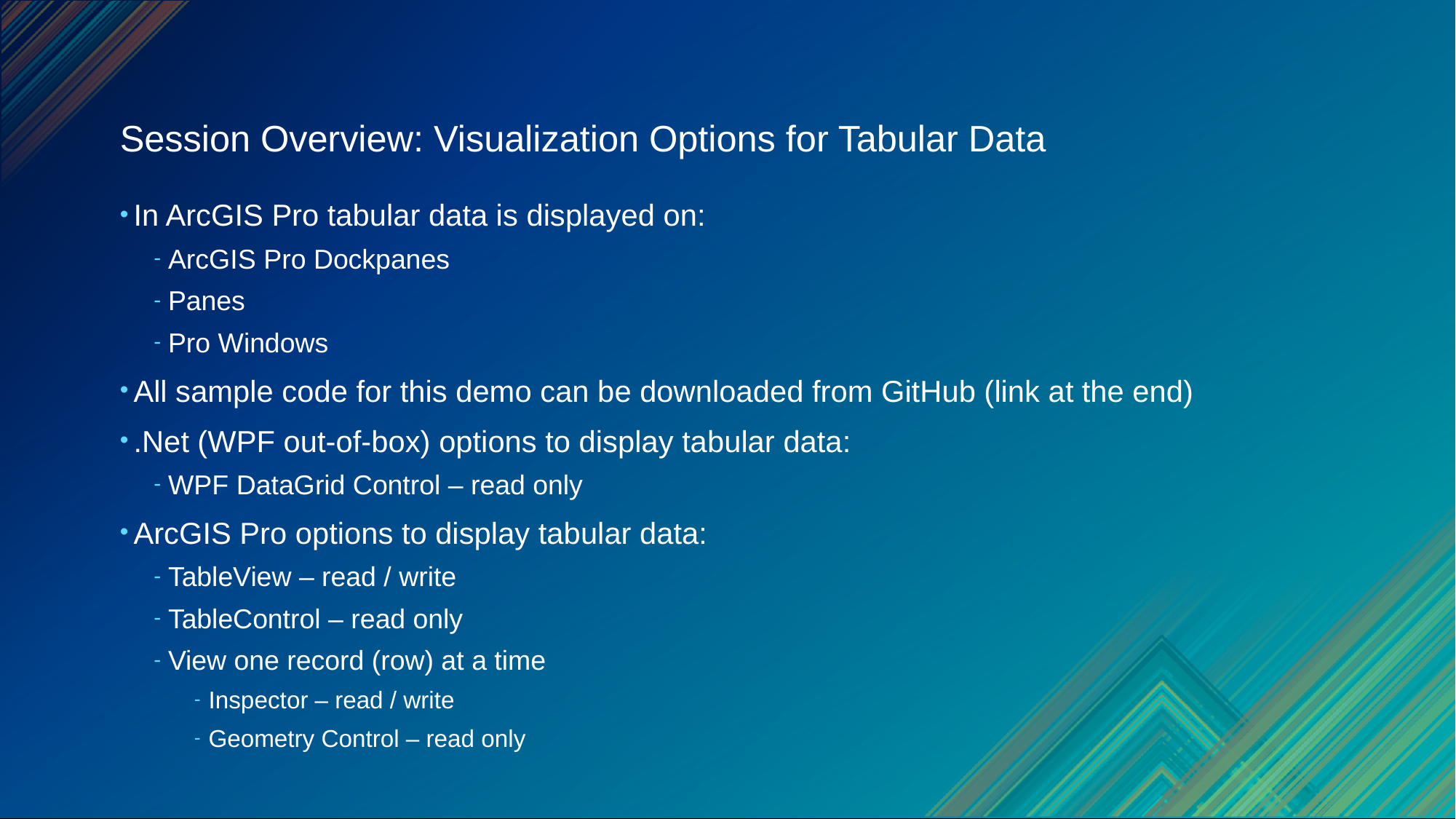

# Session Overview: Visualization Options for Tabular Data
In ArcGIS Pro tabular data is displayed on:
ArcGIS Pro Dockpanes
Panes
Pro Windows
All sample code for this demo can be downloaded from GitHub (link at the end)
.Net (WPF out-of-box) options to display tabular data:
WPF DataGrid Control – read only
ArcGIS Pro options to display tabular data:
TableView – read / write
TableControl – read only
View one record (row) at a time
Inspector – read / write
Geometry Control – read only